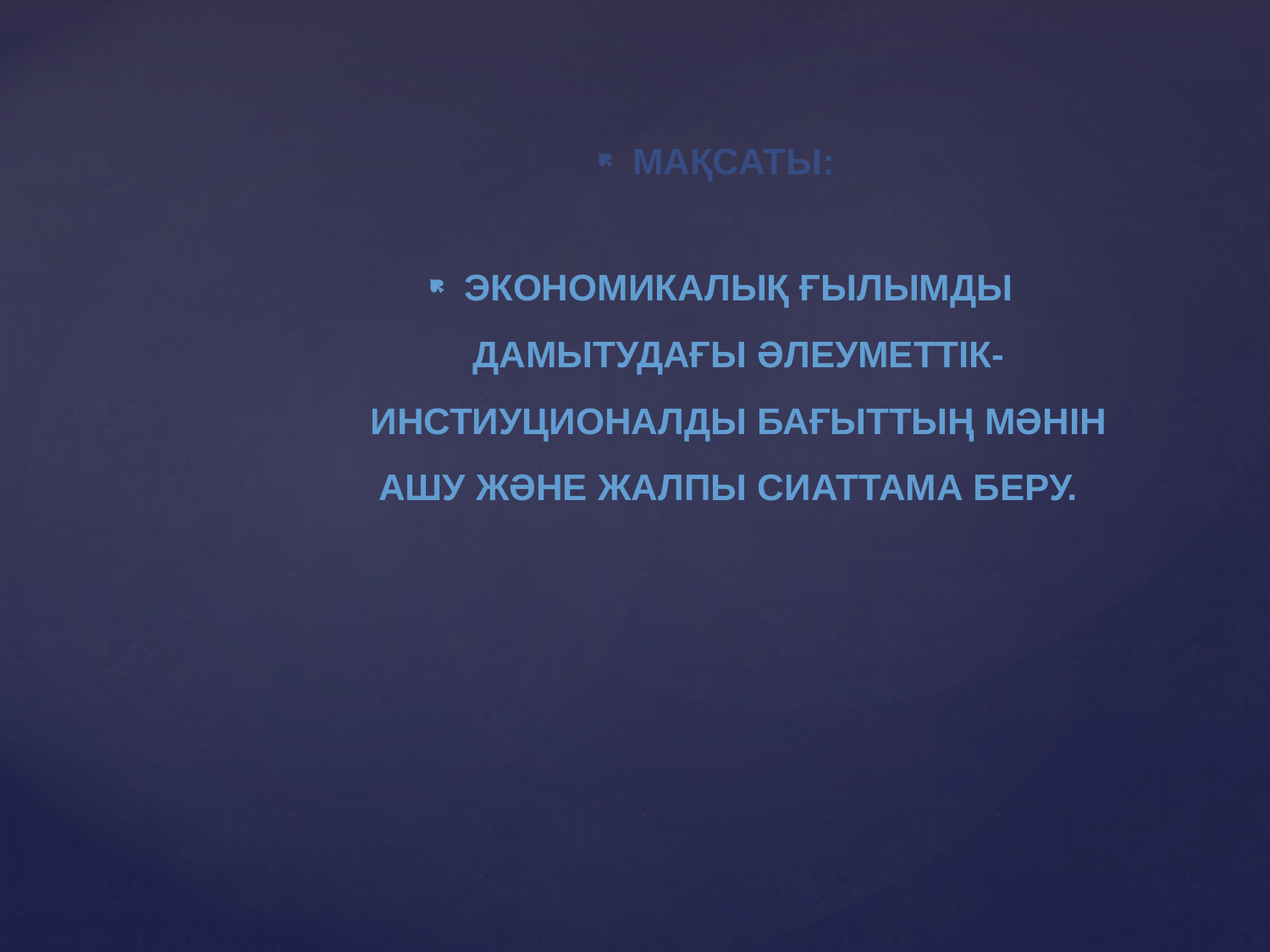

Мақсаты:

Экономикалық ғылымды дамытудағы әлеуметтік-инстиуционалды бағыттың мәнін ашу және жалпы сиаттама беру.